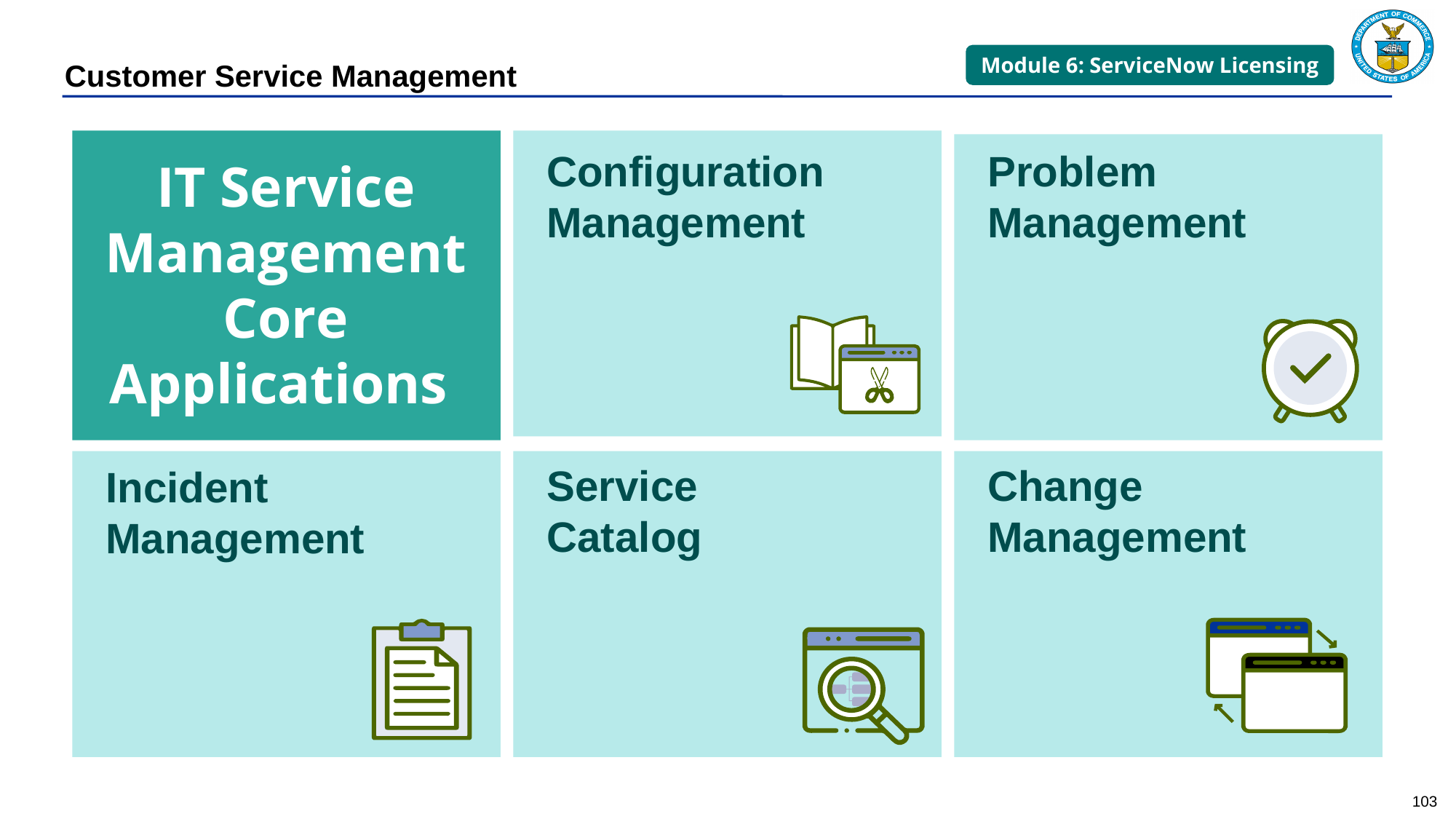

Module 6: ServiceNow Licensing
Customer Service Management

IT Service Management Core Applications
Configuration Management
Problem Management

Service
Catalog
Change Management
Incident Management